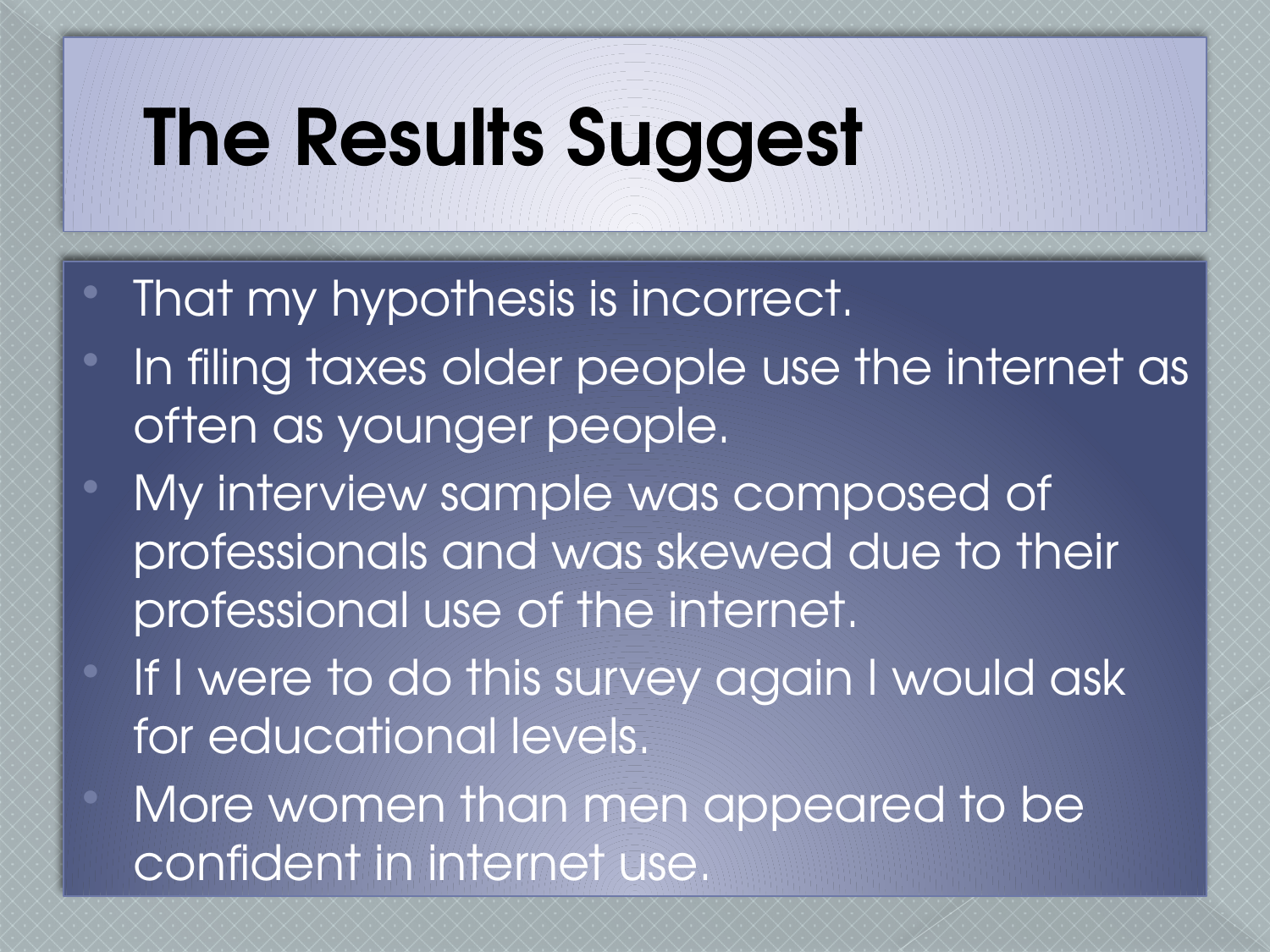

# The Results Suggest
That my hypothesis is incorrect.
In filing taxes older people use the internet as often as younger people.
My interview sample was composed of professionals and was skewed due to their professional use of the internet.
If I were to do this survey again I would ask for educational levels.
More women than men appeared to be confident in internet use.